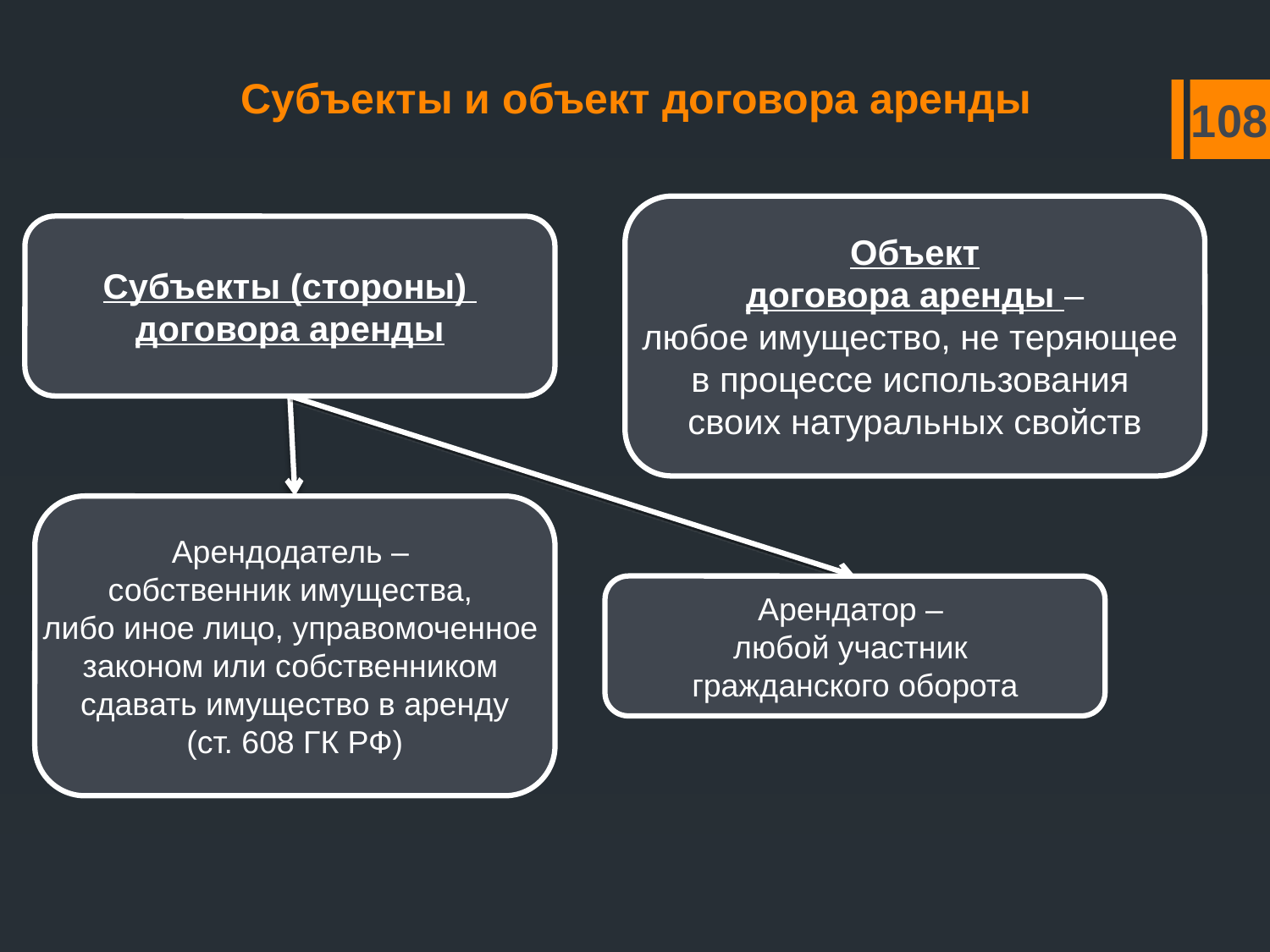

Субъекты и объект договора аренды
108
Объект
договора аренды –
любое имущество, не теряющее
в процессе использования
своих натуральных свойств
Субъекты (стороны)
договора аренды
Арендодатель –
собственник имущества,
либо иное лицо, управомоченное
законом или собственником
сдавать имущество в аренду
(ст. 608 ГК РФ)
Арендатор –
любой участник
гражданского оборота